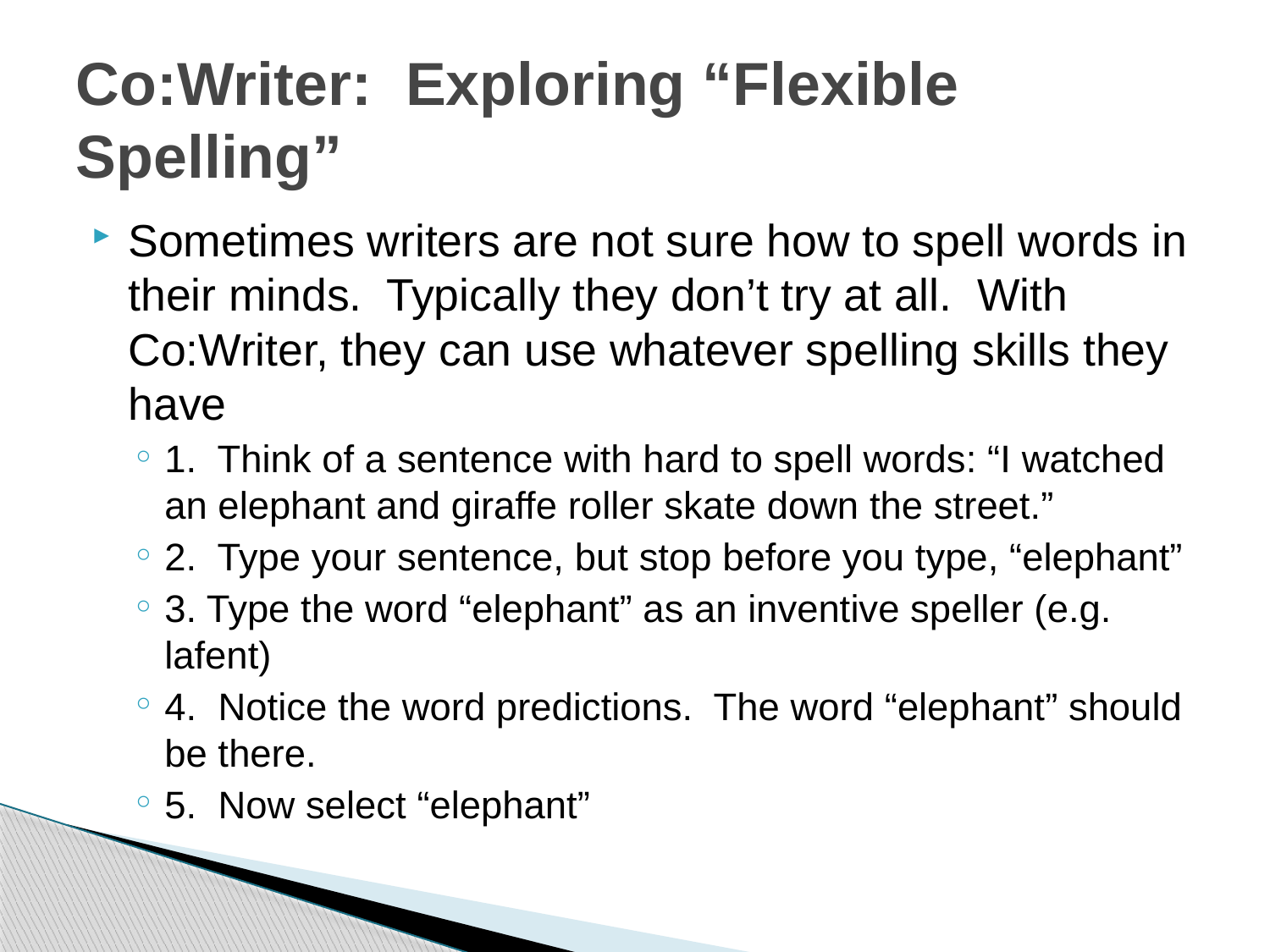

# Co:Writer:  Exploring “Flexible Spelling”
Sometimes writers are not sure how to spell words in their minds.  Typically they don’t try at all.  With Co:Writer, they can use whatever spelling skills they have
1.  Think of a sentence with hard to spell words: “I watched an elephant and giraffe roller skate down the street.”
2.  Type your sentence, but stop before you type, “elephant”
3. Type the word “elephant” as an inventive speller (e.g. lafent)
4.  Notice the word predictions.  The word “elephant” should be there.
5.  Now select “elephant”